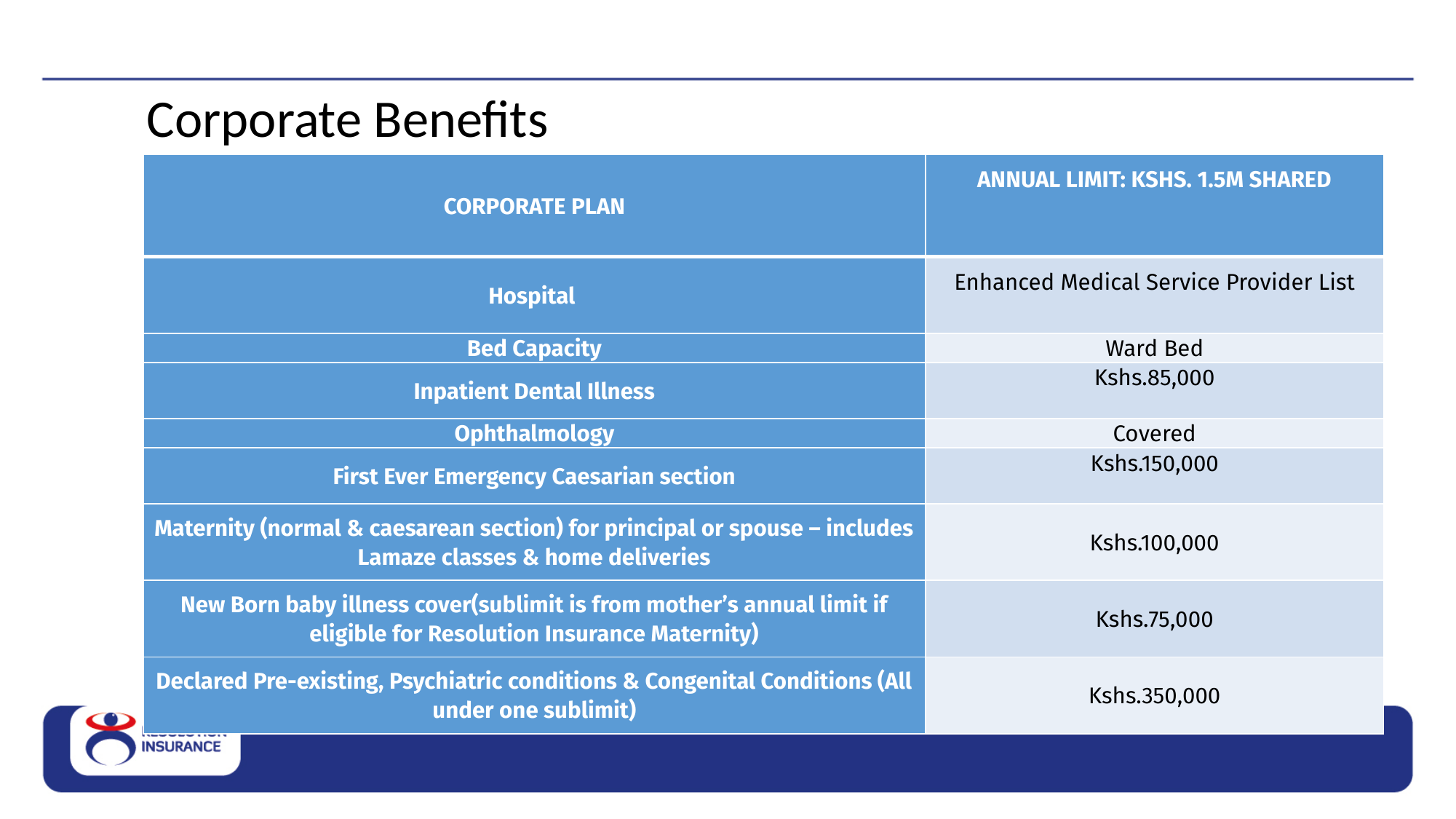

# Corporate Benefits
| CORPORATE PLAN | ANNUAL LIMIT: KSHS. 1.5M SHARED |
| --- | --- |
| Hospital | Enhanced Medical Service Provider List |
| Bed Capacity | Ward Bed |
| Inpatient Dental Illness | Kshs.85,000 |
| Ophthalmology | Covered |
| First Ever Emergency Caesarian section | Kshs.150,000 |
| Maternity (normal & caesarean section) for principal or spouse – includes Lamaze classes & home deliveries | Kshs.100,000 |
| New Born baby illness cover(sublimit is from mother’s annual limit if eligible for Resolution Insurance Maternity) | Kshs.75,000 |
| Declared Pre-existing, Psychiatric conditions & Congenital Conditions (All under one sublimit) | Kshs.350,000 |